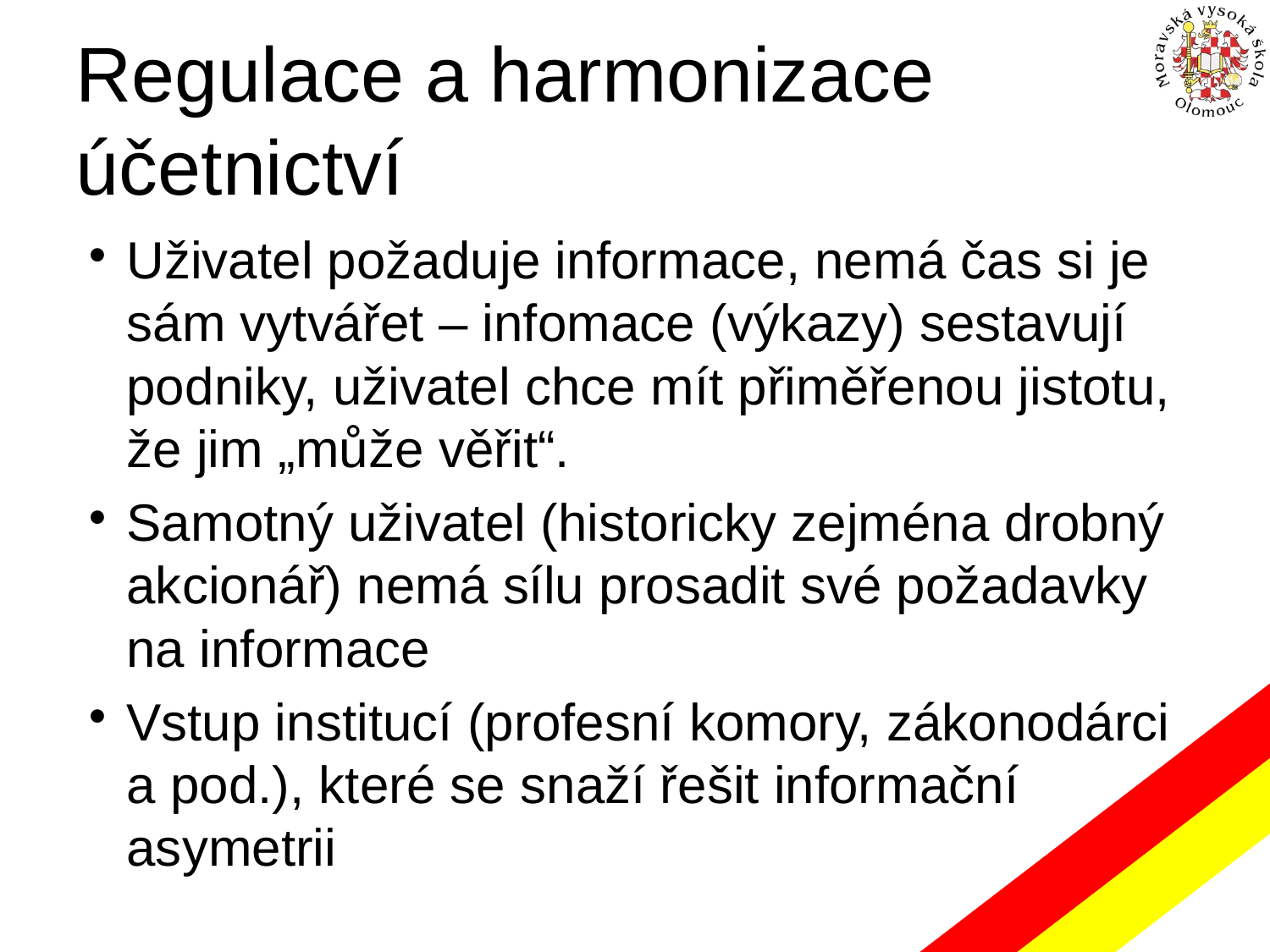

# Regulace a harmonizace účetnictví
Uživatel požaduje informace, nemá čas si je sám vytvářet – infomace (výkazy) sestavují podniky, uživatel chce mít přiměřenou jistotu, že jim „může věřit“.
Samotný uživatel (historicky zejména drobný akcionář) nemá sílu prosadit své požadavky na informace
Vstup institucí (profesní komory, zákonodárci a pod.), které se snaží řešit informační asymetrii